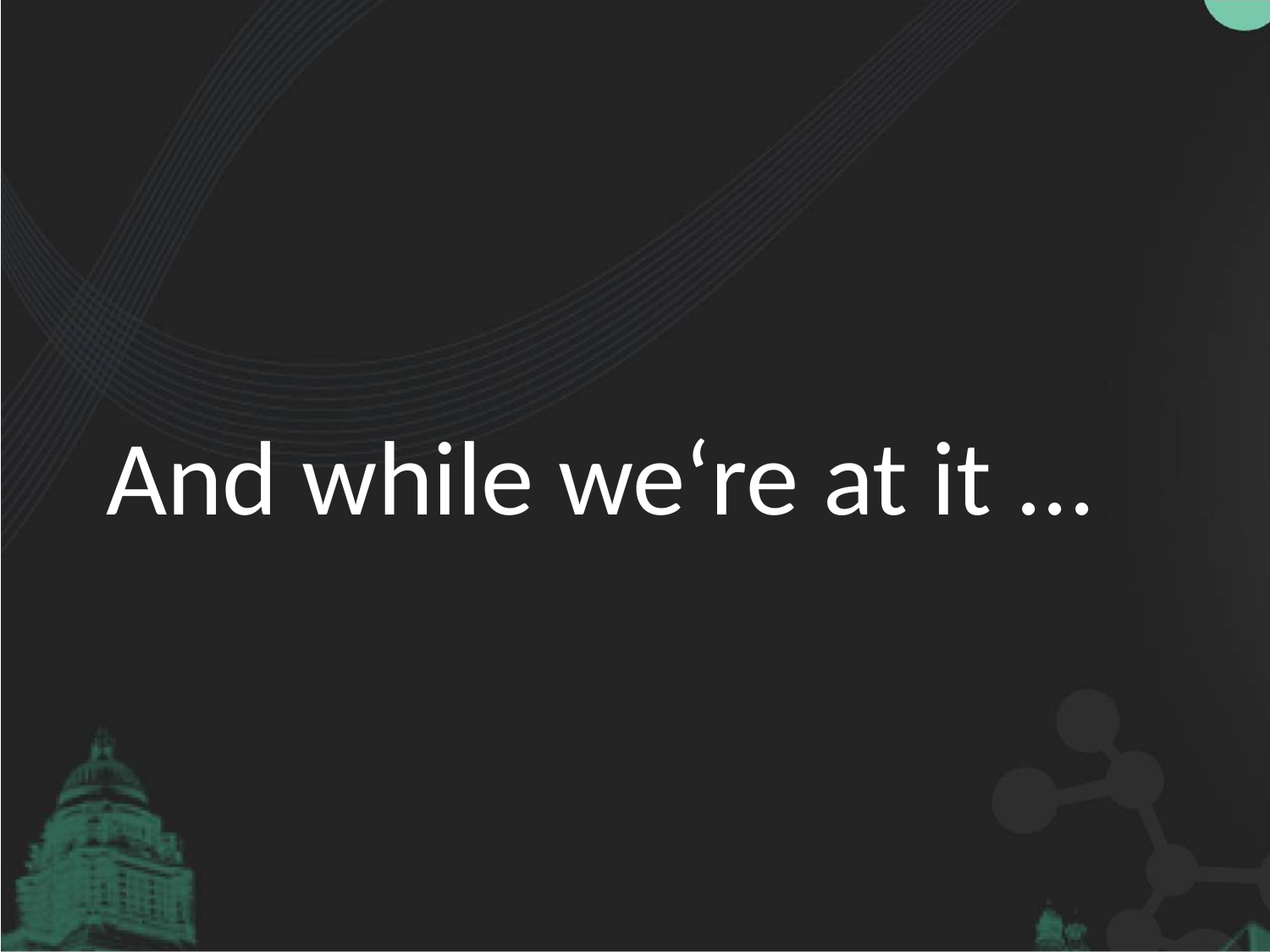

#
And while we‘re at it ...